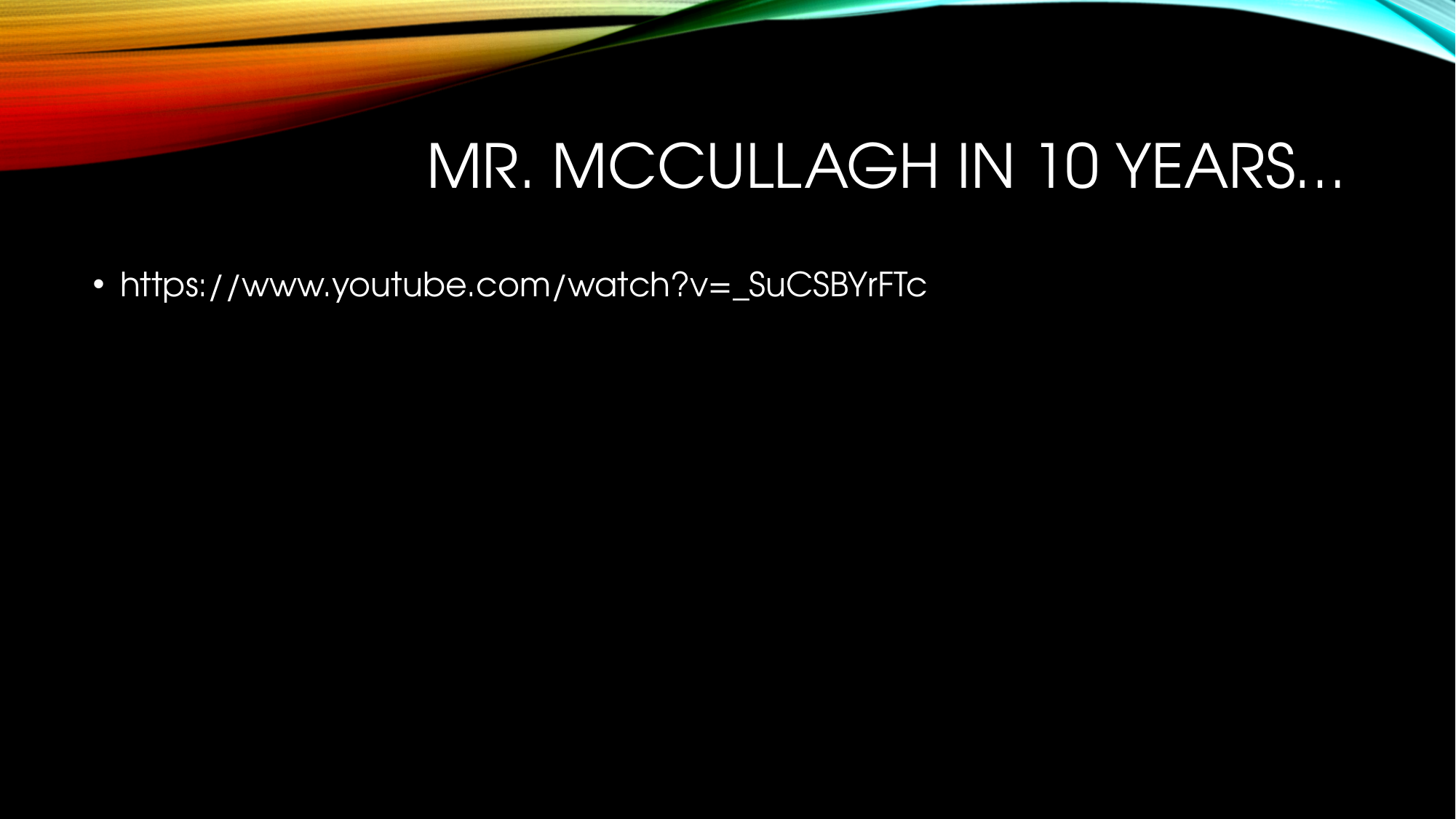

# Mr. McCullagh in 10 years…
https://www.youtube.com/watch?v=_SuCSBYrFTc